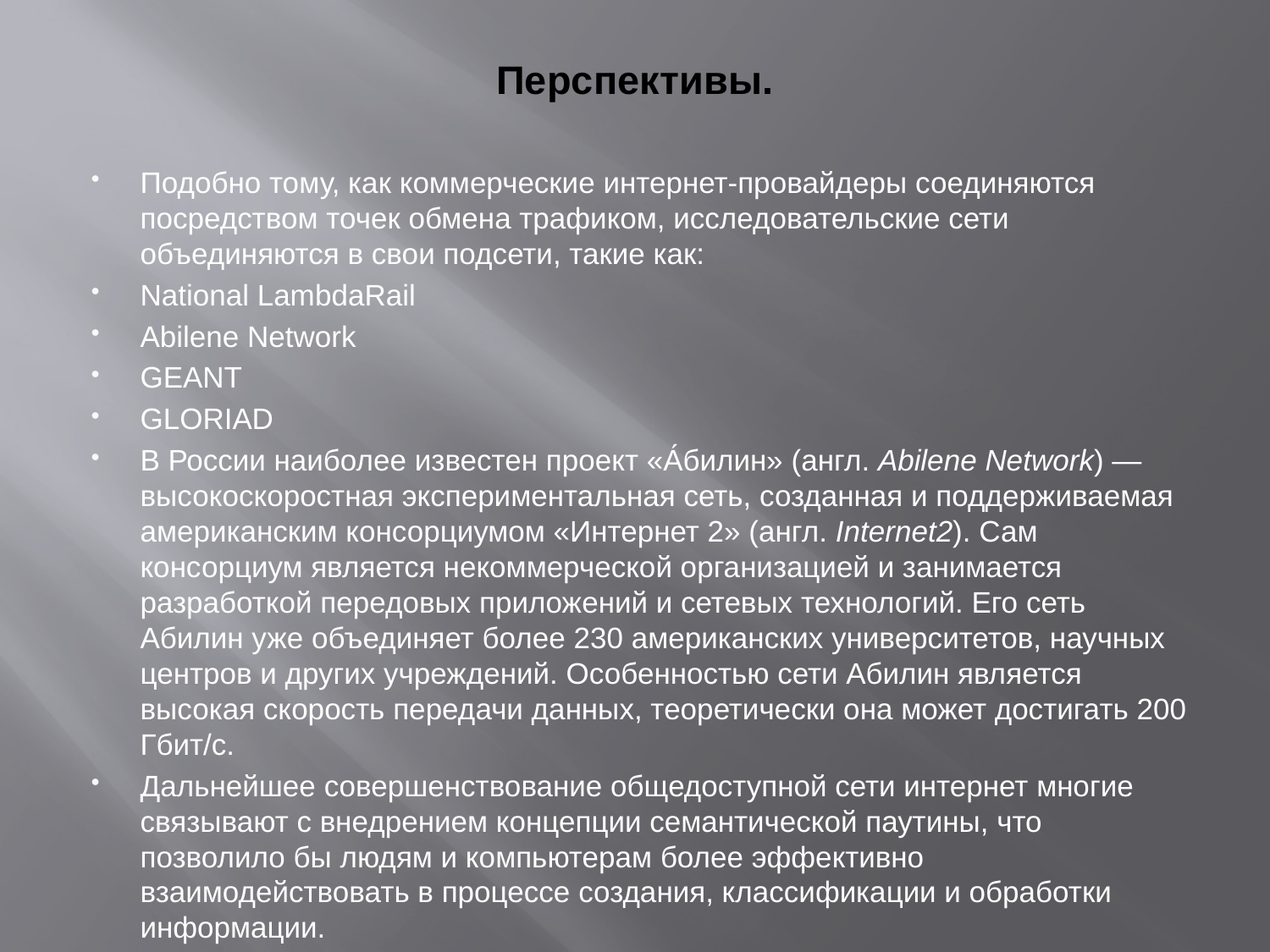

# Перспективы.

Подобно тому, как коммерческие интернет-провайдеры соединяются посредством точек обмена трафиком, исследовательские сети объединяются в свои подсети, такие как:
National LambdaRail
Abilene Network
GEANT
GLORIAD
В России наиболее известен проект «А́билин» (англ. Abilene Network) — высокоскоростная экспериментальная сеть, созданная и поддерживаемая американским консорциумом «Интернет 2» (англ. Internet2). Сам консорциум является некоммерческой организацией и занимается разработкой передовых приложений и сетевых технологий. Его сеть Абилин уже объединяет более 230 американских университетов, научных центров и других учреждений. Особенностью сети Абилин является высокая скорость передачи данных, теоретически она может достигать 200 Гбит/с.
Дальнейшее совершенствование общедоступной сети интернет многие связывают с внедрением концепции семантической паутины, что позволило бы людям и компьютерам более эффективно взаимодействовать в процессе создания, классификации и обработки информации.